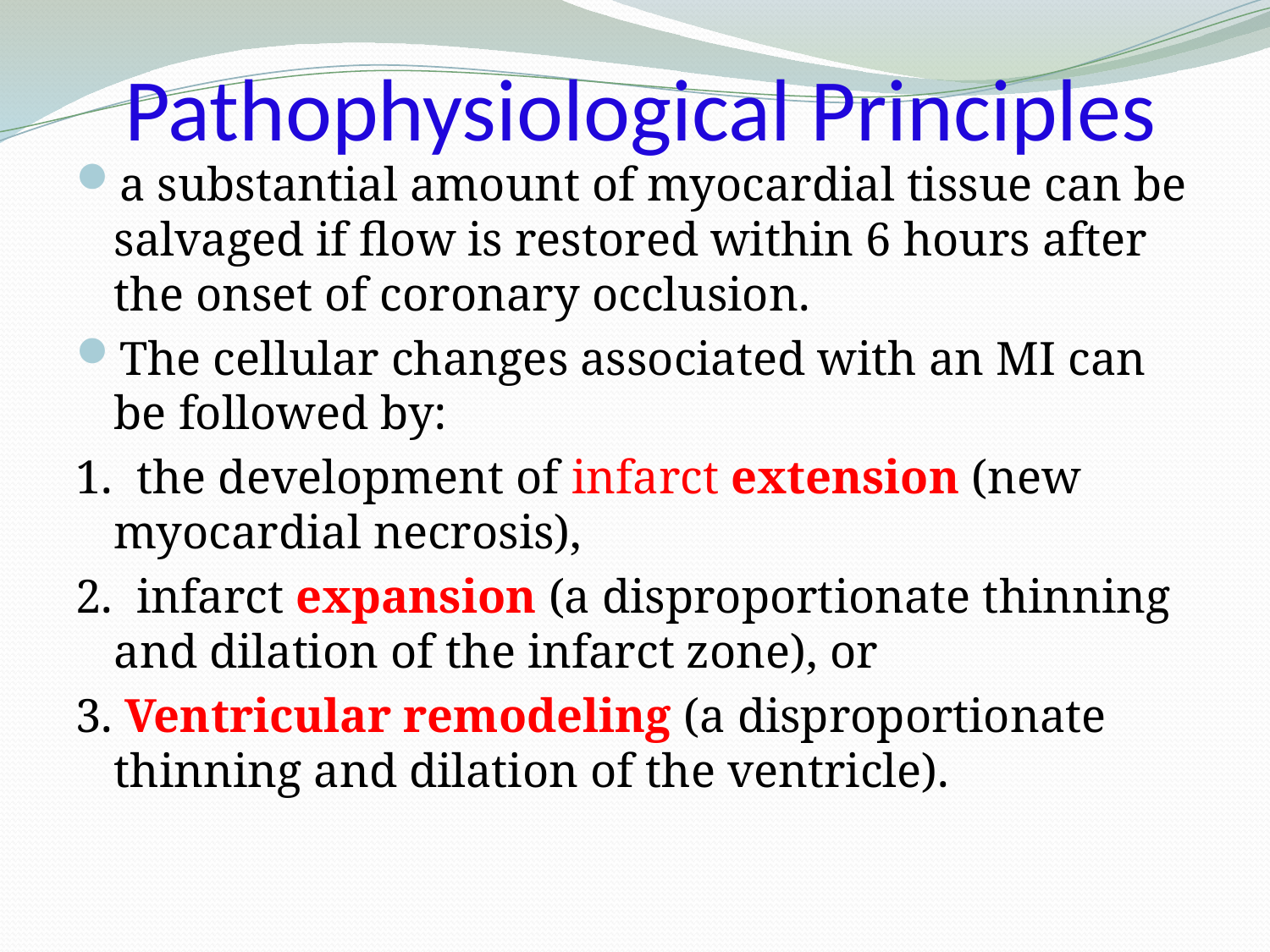

# Pathophysiological Principles
a substantial amount of myocardial tissue can be salvaged if flow is restored within 6 hours after the onset of coronary occlusion.
The cellular changes associated with an MI can be followed by:
1.  the development of infarct extension (new myocardial necrosis),
2.  infarct expansion (a disproportionate thinning and dilation of the infarct zone), or
3. Ventricular remodeling (a disproportionate thinning and dilation of the ventricle).